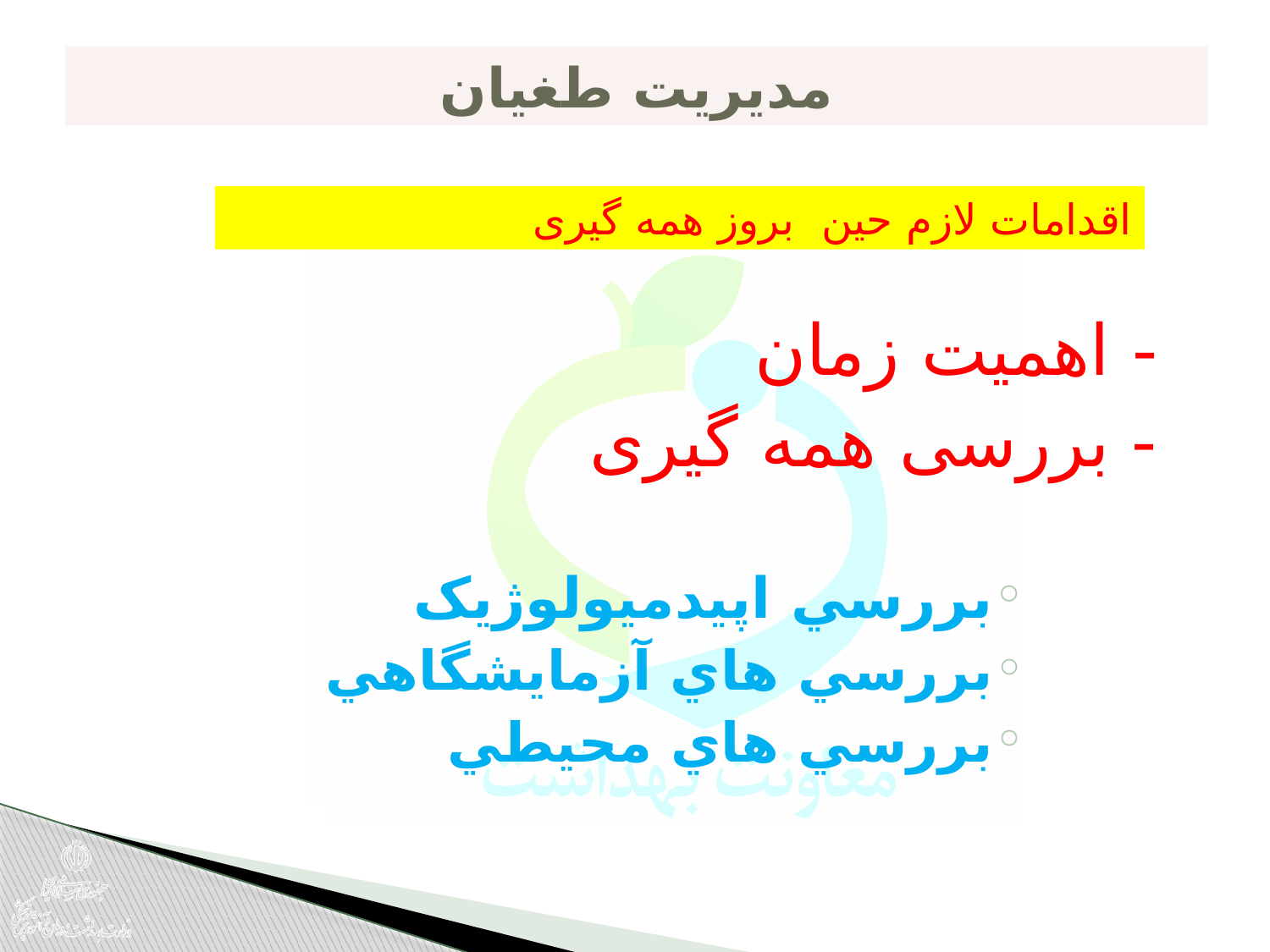

# مدیریت طغیان
اقدامات لازم حین  بروز همه گیری
- اهمیت زمان
- بررسی همه گیری

بررسي اپيدميولوژيک
بررسي هاي آزمايشگاهي
بررسي هاي محيطي